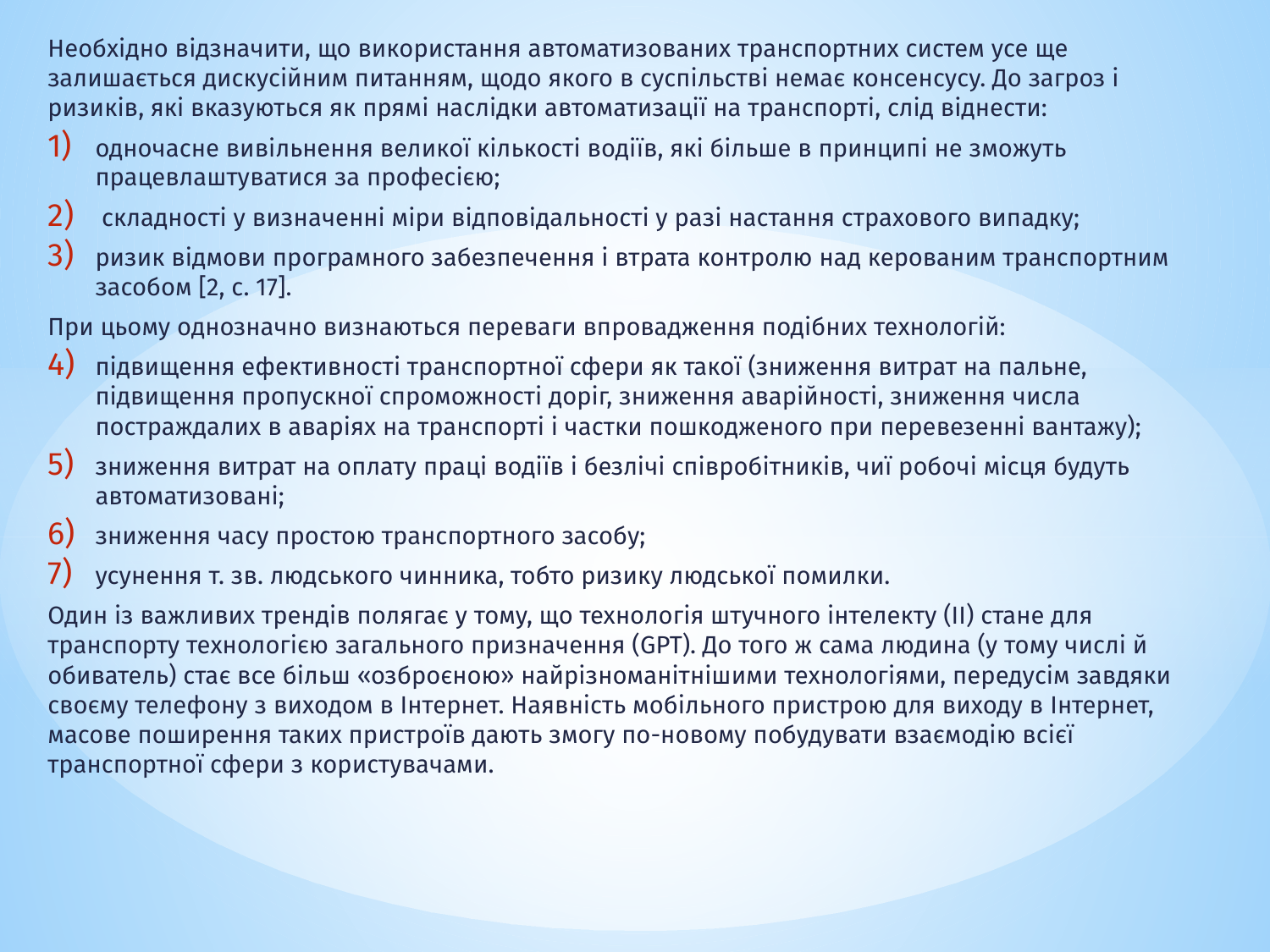

Необхідно відзначити, що використання автоматизованих транспортних систем усе ще залишається дискусійним питанням, щодо якого в суспільстві немає консенсусу. До загроз і ризиків, які вказуються як прямі наслідки автоматизації на транспорті, слід віднести:
одночасне вивільнення великої кількості водіїв, які більше в принципі не зможуть працевлаштуватися за професією;
 складності у визначенні міри відповідальності у разі настання страхового випадку;
ризик відмови програмного забезпечення і втрата контролю над керованим транспортним засобом [2, с. 17].
При цьому однозначно визнаються переваги впровадження подібних технологій:
підвищення ефективності транспортної сфери як такої (зниження витрат на пальне, підвищення пропускної спроможності доріг, зниження аварійності, зниження числа постраждалих в аваріях на транспорті і частки пошкодженого при перевезенні вантажу);
зниження витрат на оплату праці водіїв і безлічі співробітників, чиї робочі місця будуть автоматизовані;
зниження часу простою транспортного засобу;
усунення т. зв. людського чинника, тобто ризику людської помилки.
Один із важливих трендів полягає у тому, що технологія штучного інтелекту (ІІ) стане для транспорту технологією загального призначення (GPT). До того ж сама людина (у тому числі й обиватель) стає все більш «озброєною» найрізноманітнішими технологіями, передусім завдяки своєму телефону з виходом в Інтернет. Наявність мобільного пристрою для виходу в Інтернет, масове поширення таких пристроїв дають змогу по-новому побудувати взаємодію всієї транспортної сфери з користувачами.